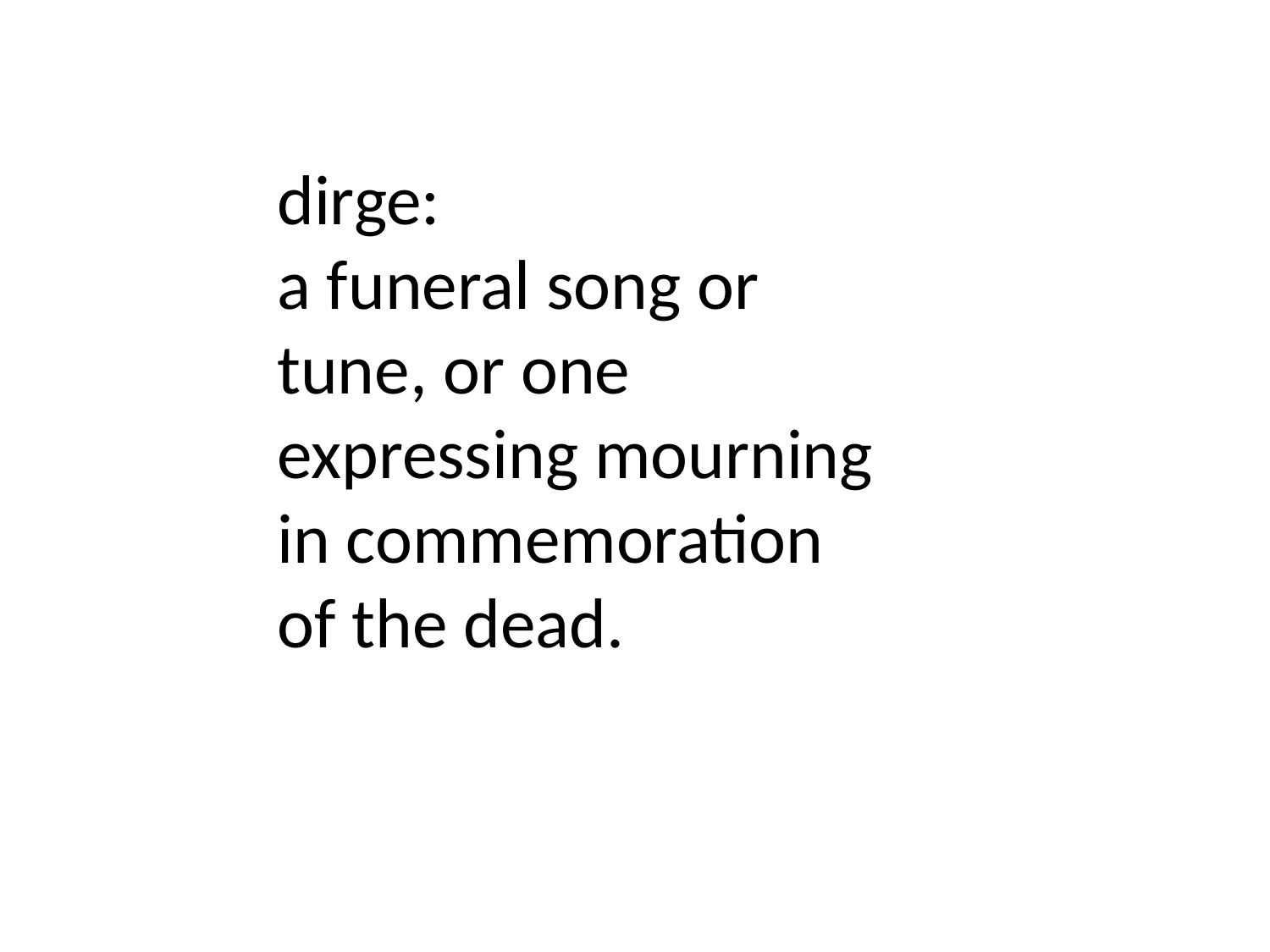

dirge:
a funeral song or tune, or one expressing mourning in commemoration of the dead.